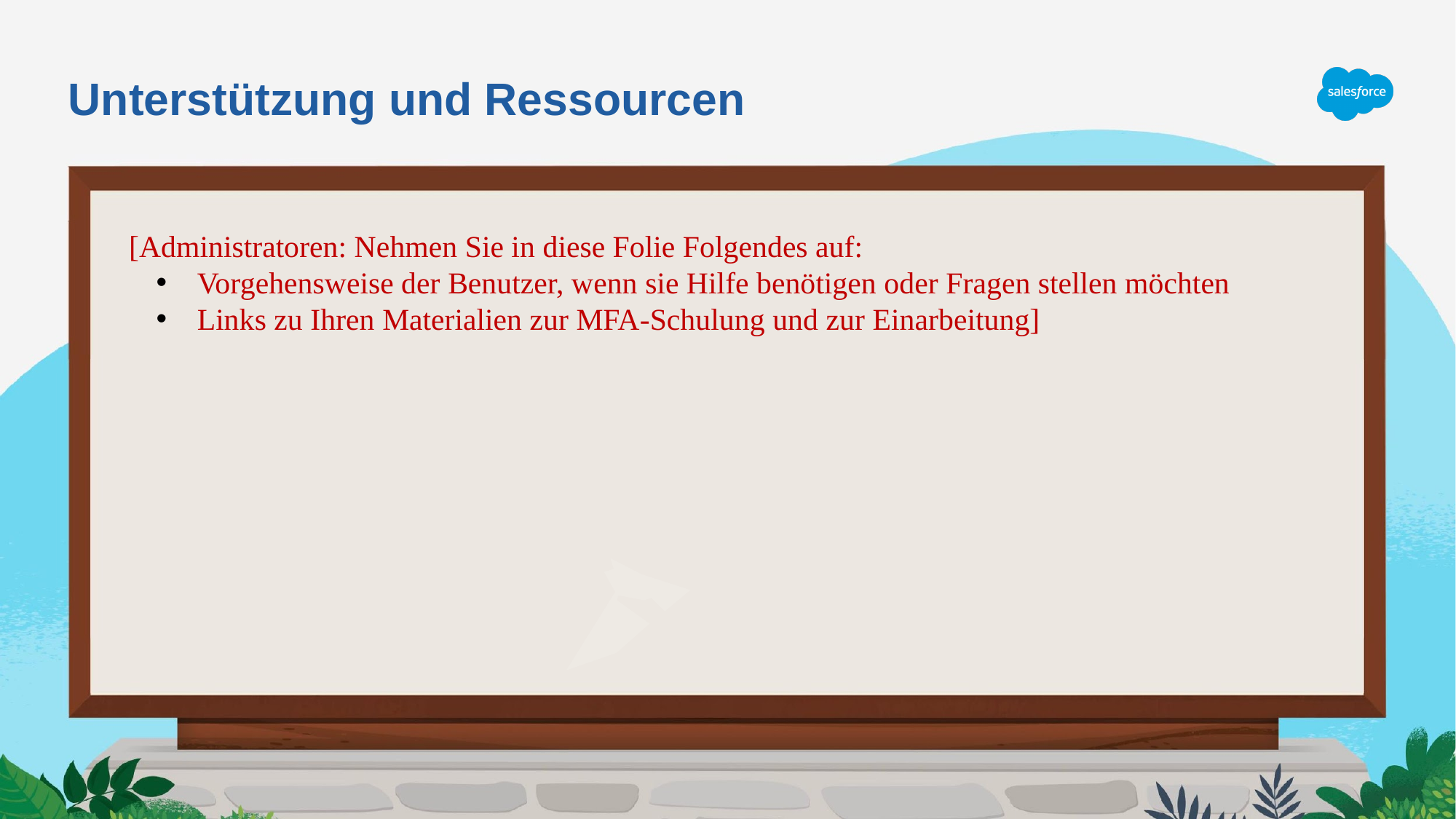

# Unterstützung und Ressourcen
[Administratoren: Nehmen Sie in diese Folie Folgendes auf:
Vorgehensweise der Benutzer, wenn sie Hilfe benötigen oder Fragen stellen möchten
Links zu Ihren Materialien zur MFA-Schulung und zur Einarbeitung]